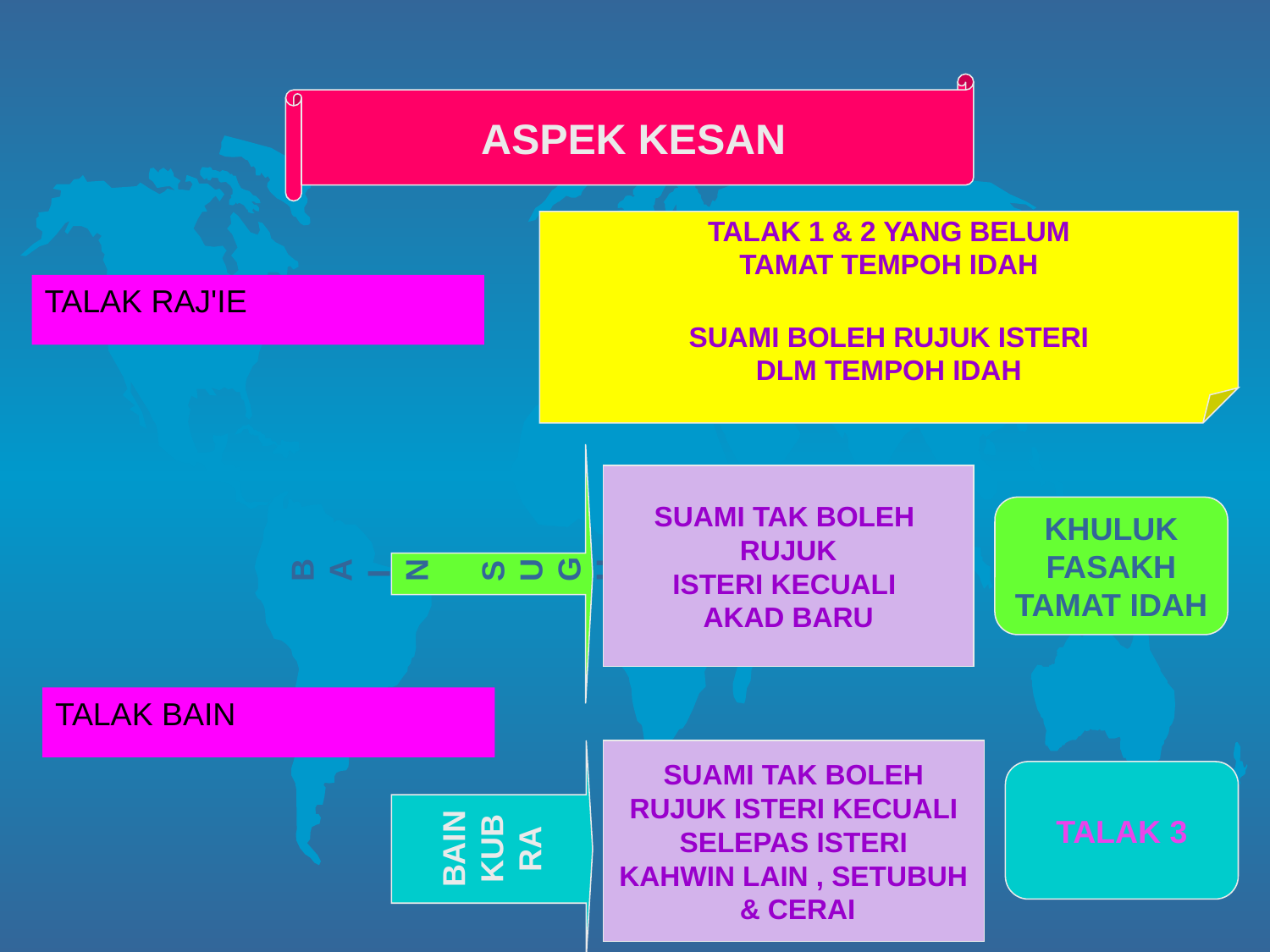

ASPEK KESAN
TALAK 1 & 2 YANG BELUM
TAMAT TEMPOH IDAH

SUAMI BOLEH RUJUK ISTERI
DLM TEMPOH IDAH
TALAK RAJ'IE
SUAMI TAK BOLEH
RUJUK
ISTERI KECUALI
AKAD BARU
BAIN
SUGHRA
KHULUK
FASAKH
TAMAT IDAH
TALAK BAIN
SUAMI TAK BOLEH
RUJUK ISTERI KECUALI
SELEPAS ISTERI
KAHWIN LAIN , SETUBUH
 & CERAI
BAIN
KUBRA
TALAK 3